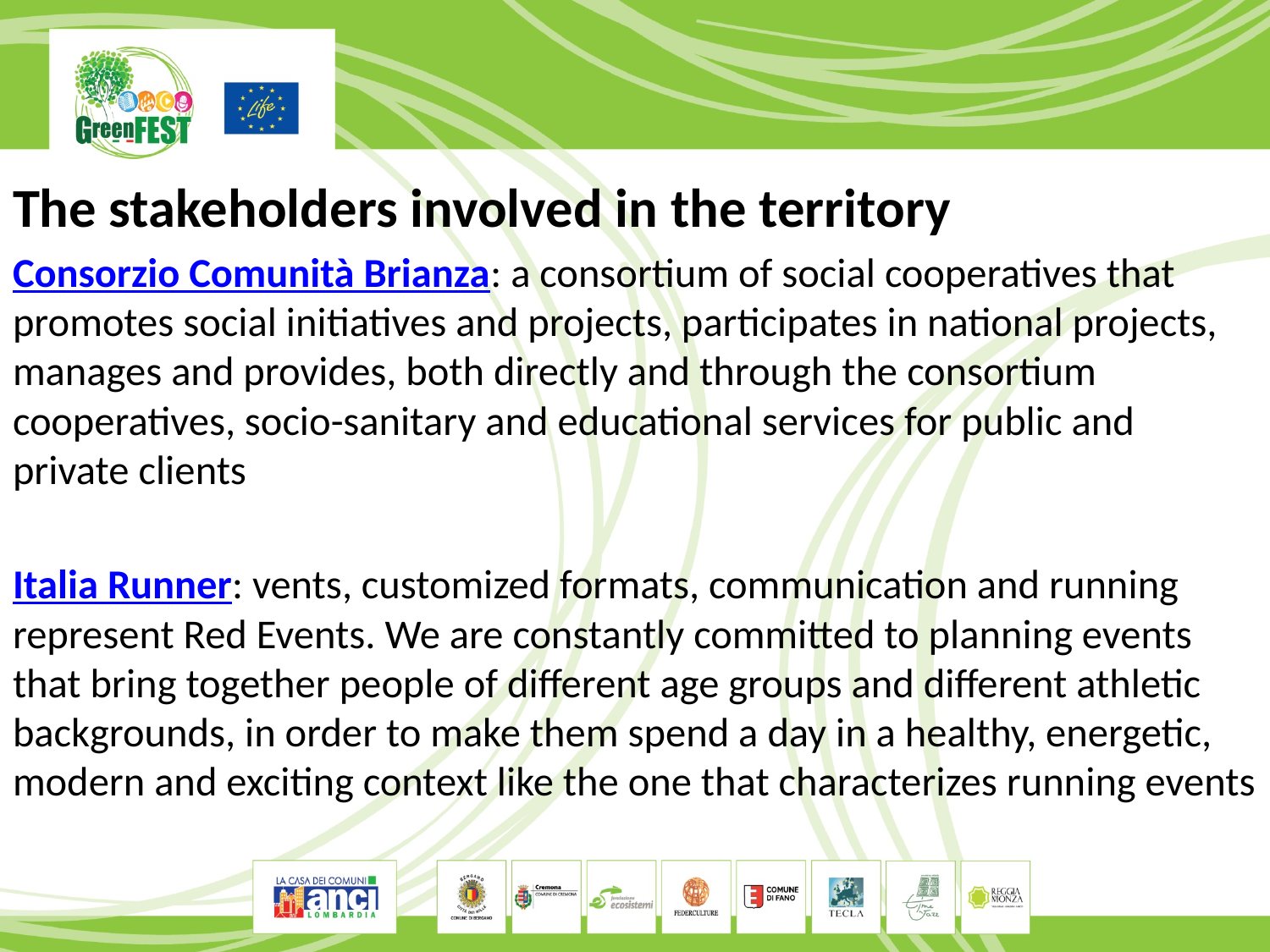

The stakeholders involved in the territory
Consorzio Comunità Brianza: a consortium of social cooperatives that promotes social initiatives and projects, participates in national projects, manages and provides, both directly and through the consortium cooperatives, socio-sanitary and educational services for public and private clients

Italia Runner: vents, customized formats, communication and running represent Red Events. We are constantly committed to planning events that bring together people of different age groups and different athletic backgrounds, in order to make them spend a day in a healthy, energetic, modern and exciting context like the one that characterizes running events